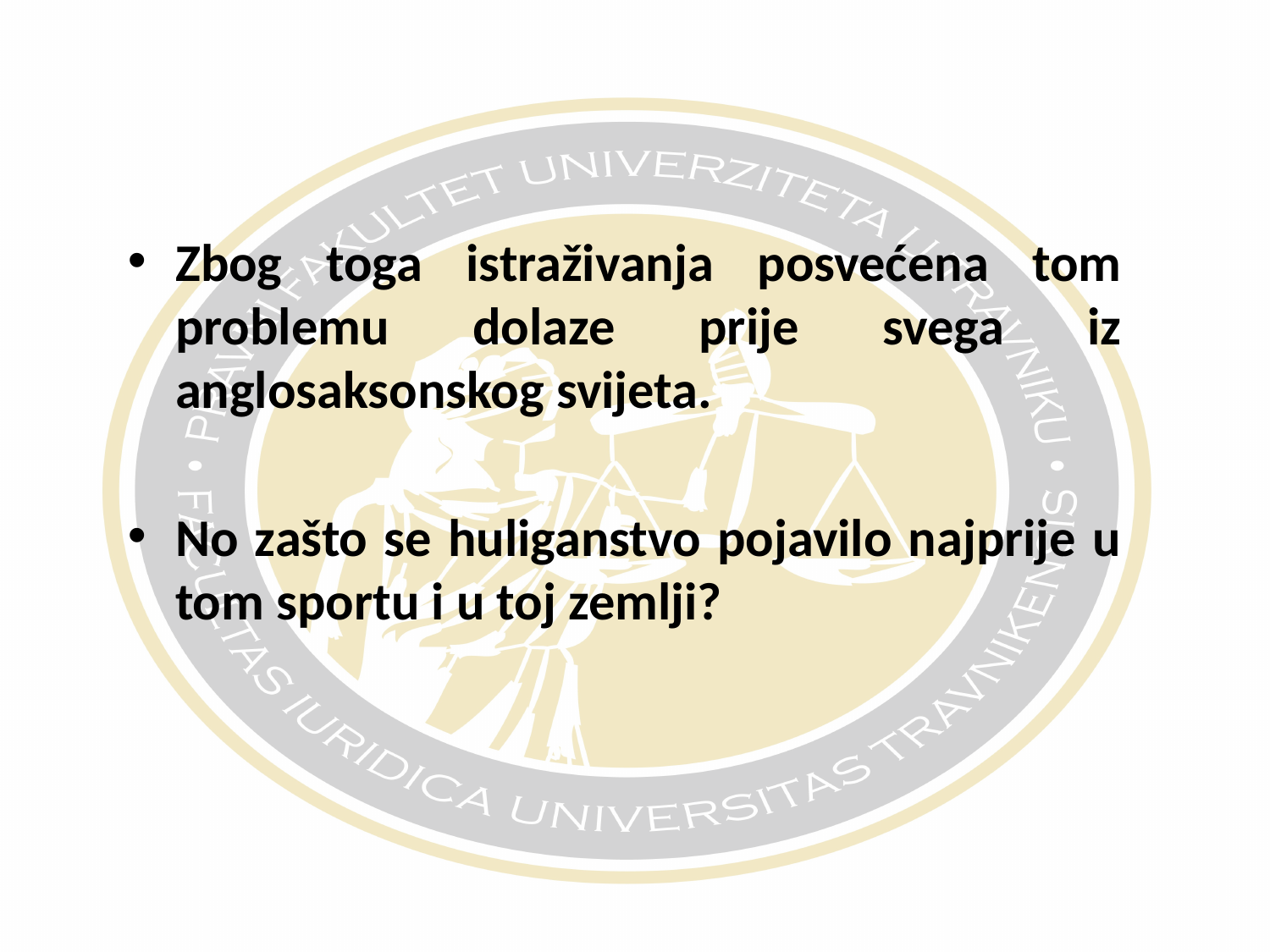

#
Zbog toga istraživanja posvećena tom problemu dolaze prije svega iz anglosaksonskog svijeta.

No zašto se huliganstvo pojavilo najprije u tom sportu i u toj zemlji?